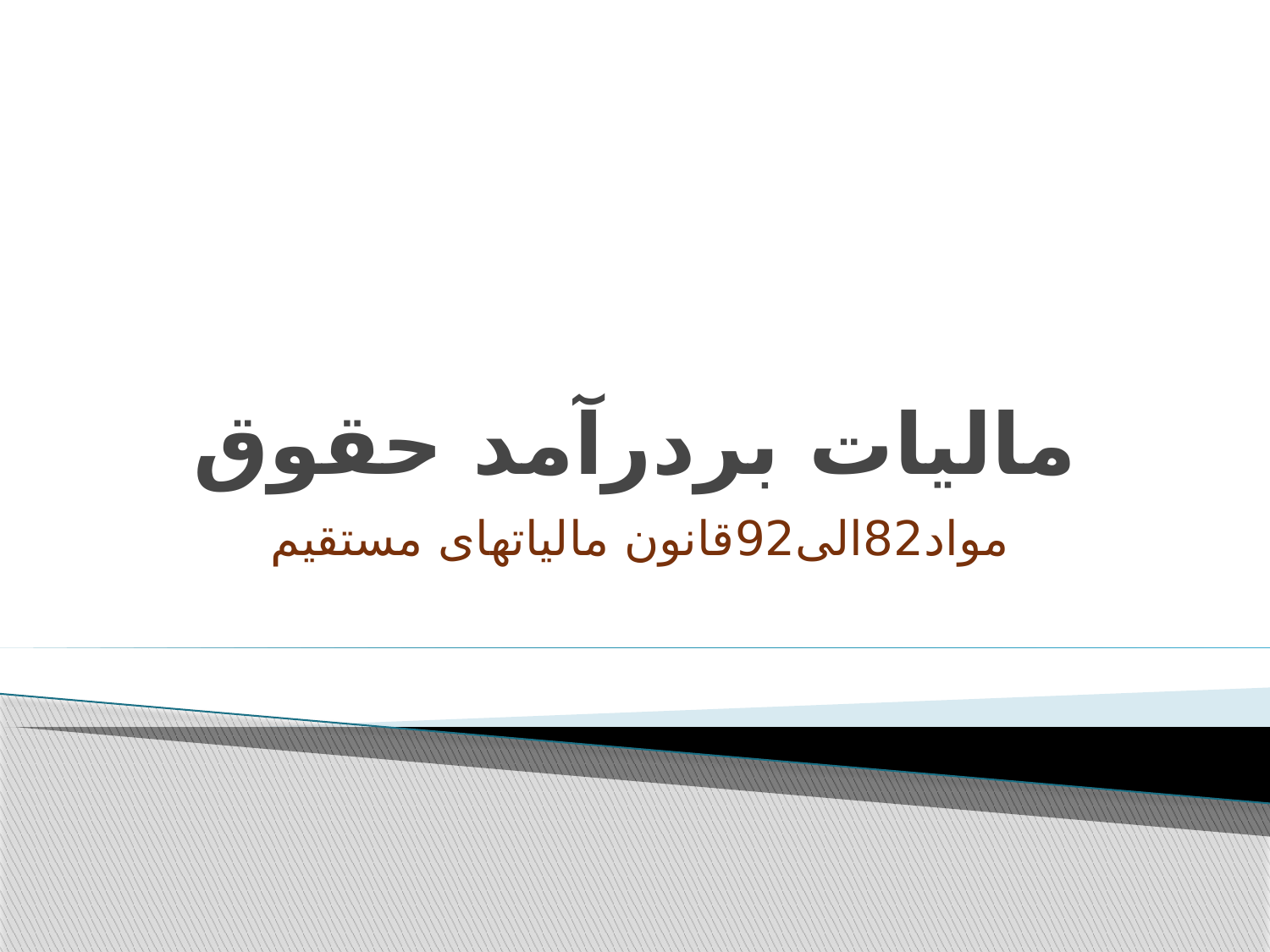

# مالیات بردرآمد حقوق
مواد82الی92قانون مالیاتهای مستقیم